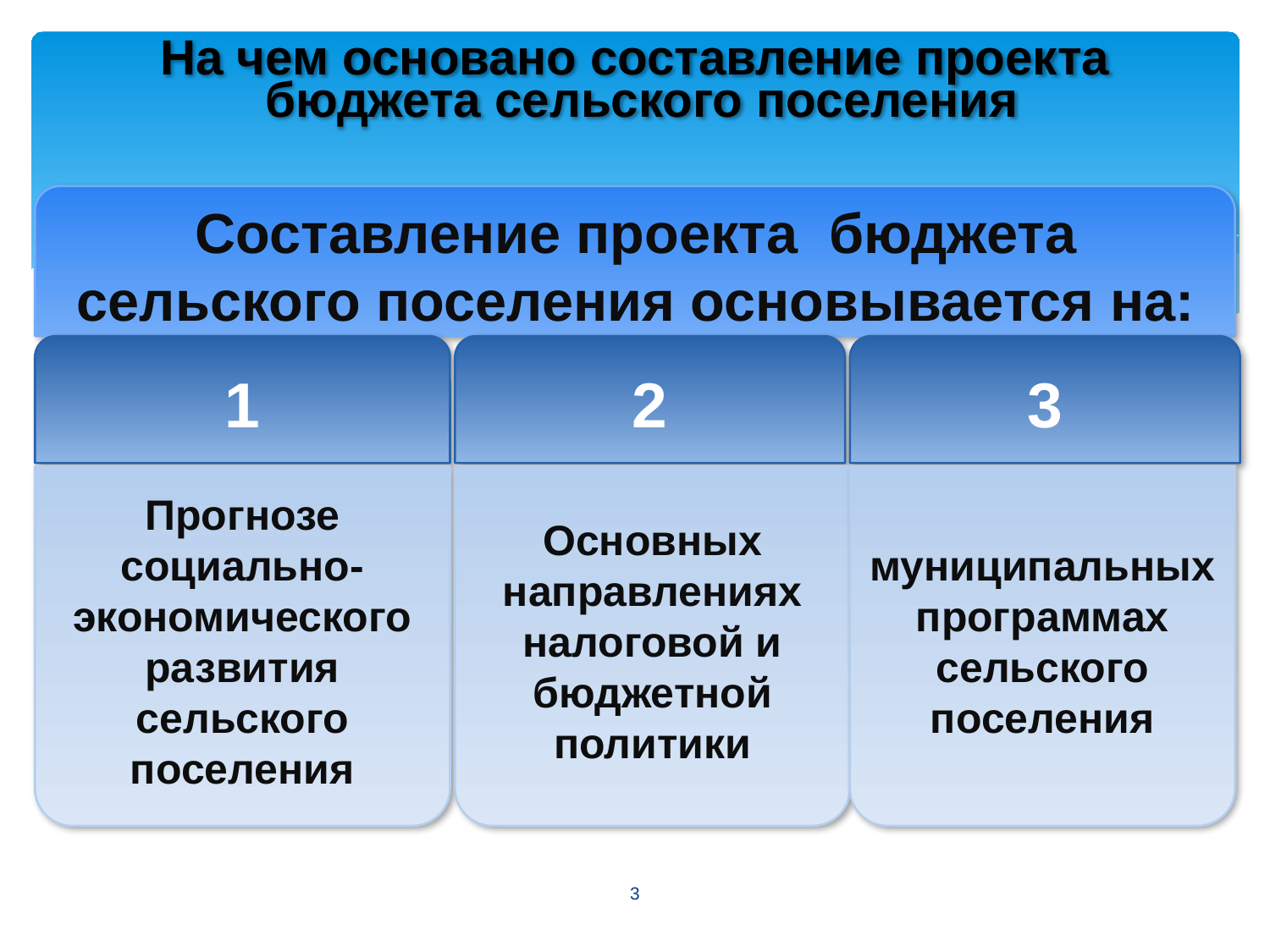

На чем основано составление проекта
 бюджета сельского поселения
Составление проекта  бюджета сельского поселения основывается на:
1
2
3
Прогнозе социально-экономического развития сельского поселения
Основных направлениях налоговой и бюджетной политики
муниципальных программах сельского поселения
3